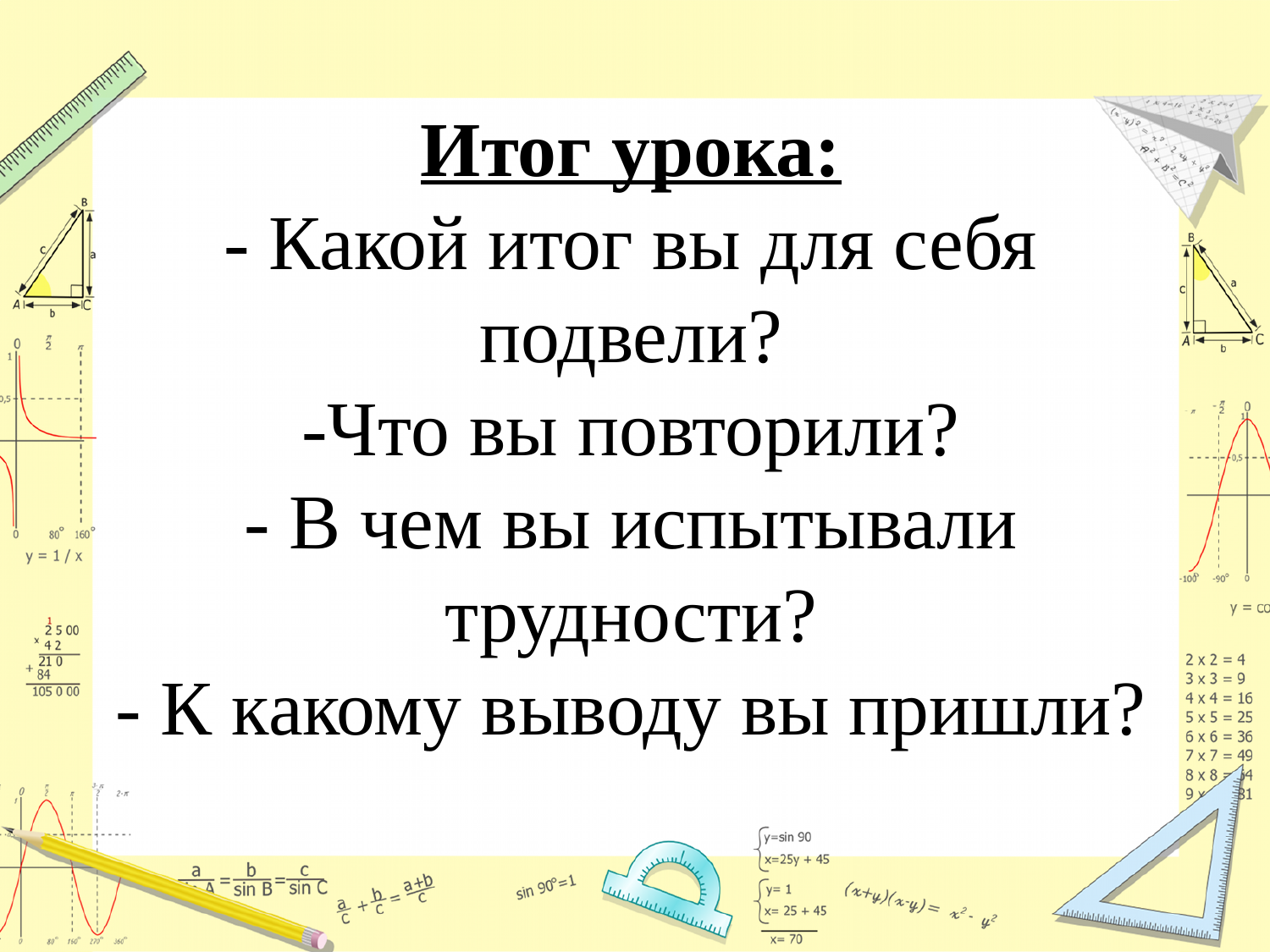

# Итог урока: - Какой итог вы для себя подвели? -Что вы повторили? - В чем вы испытывали трудности? - К какому выводу вы пришли?